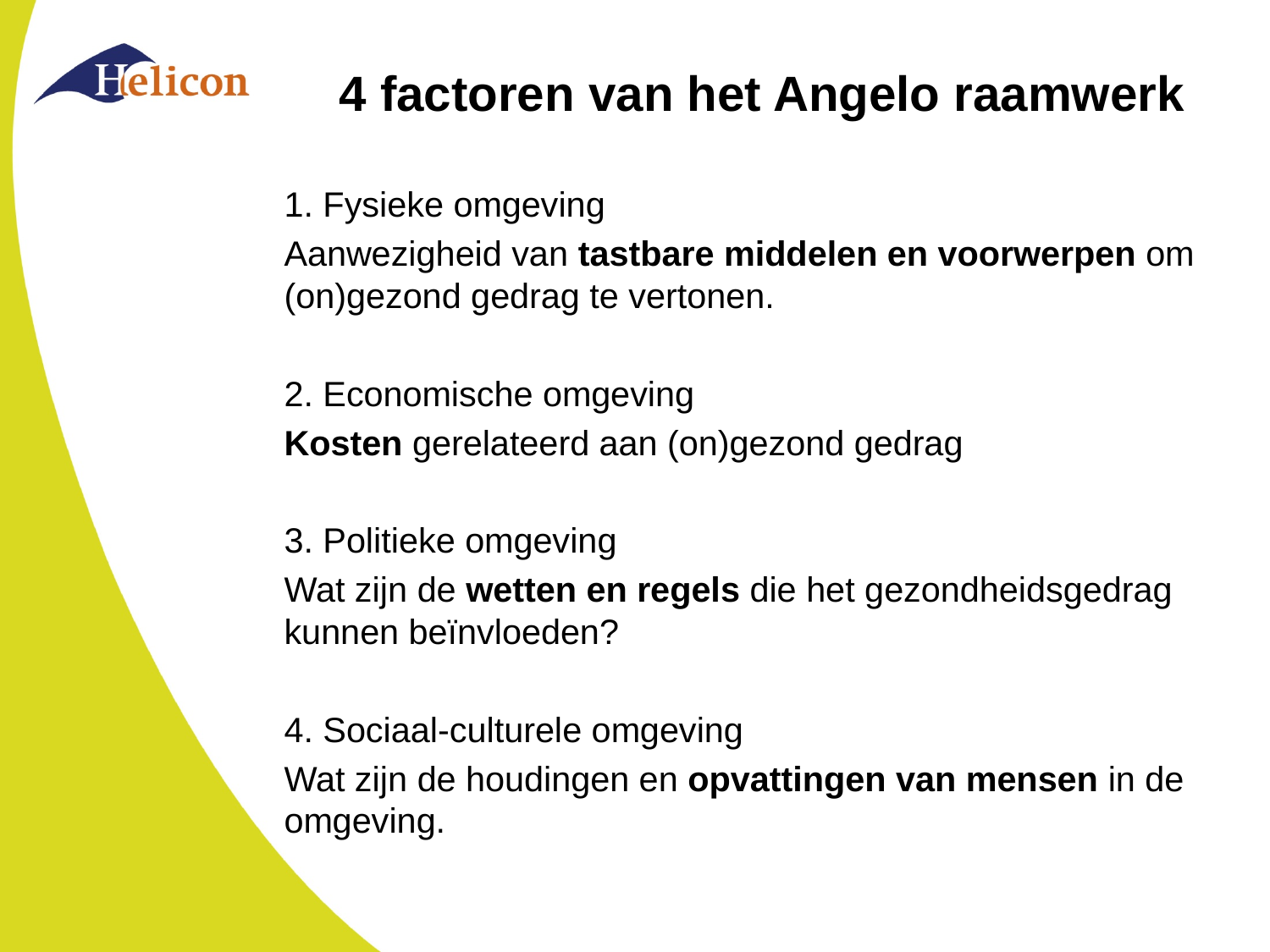

# 4 factoren van het Angelo raamwerk
1. Fysieke omgeving
Aanwezigheid van tastbare middelen en voorwerpen om (on)gezond gedrag te vertonen.

2. Economische omgeving
Kosten gerelateerd aan (on)gezond gedrag

3. Politieke omgeving
Wat zijn de wetten en regels die het gezondheidsgedrag kunnen beïnvloeden?

4. Sociaal-culturele omgeving
Wat zijn de houdingen en opvattingen van mensen in de omgeving.